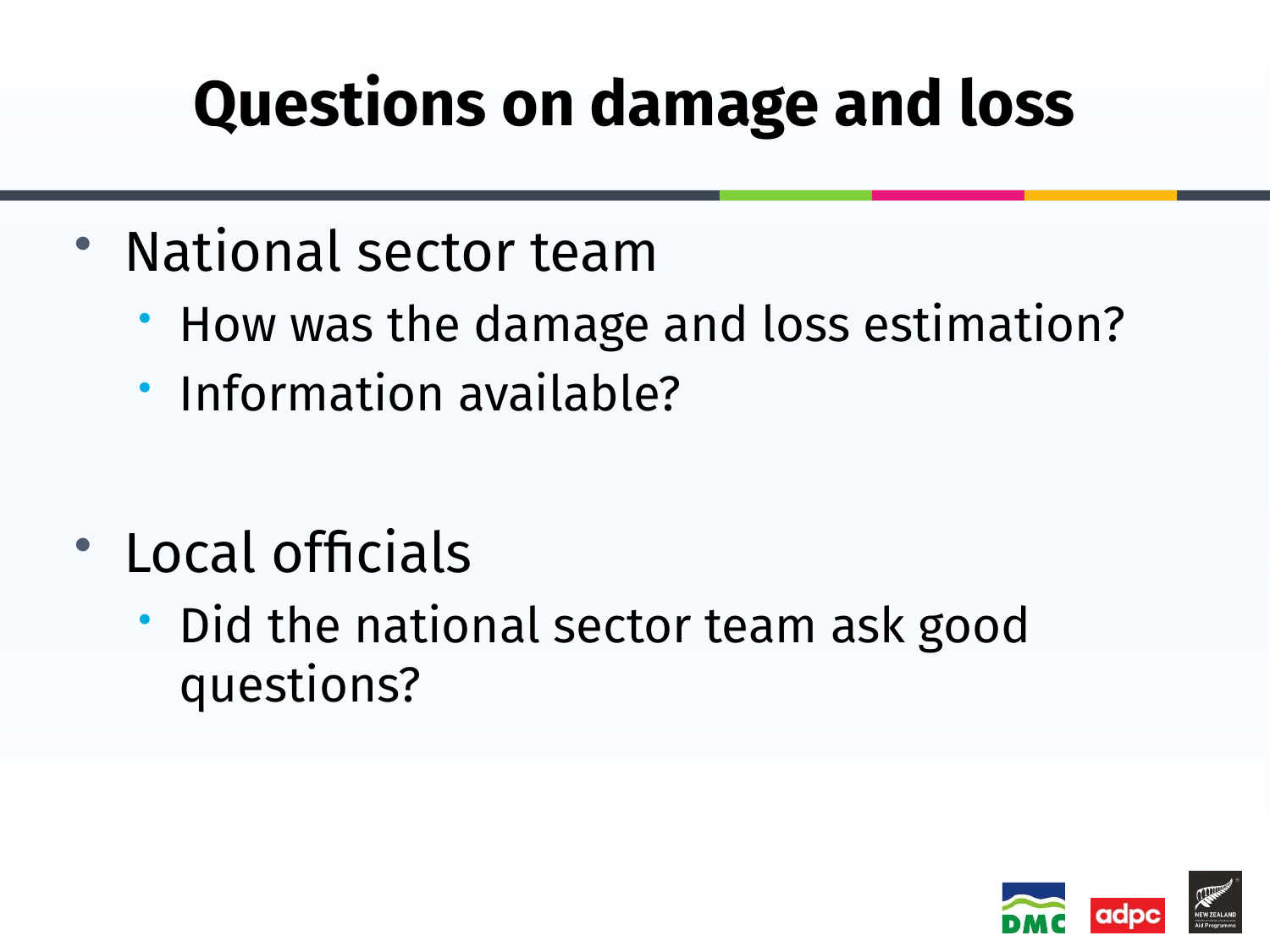

# Questions on damage and loss
National sector team
How was the damage and loss estimation?
Information available?

Local officials
Did the national sector team ask good questions?